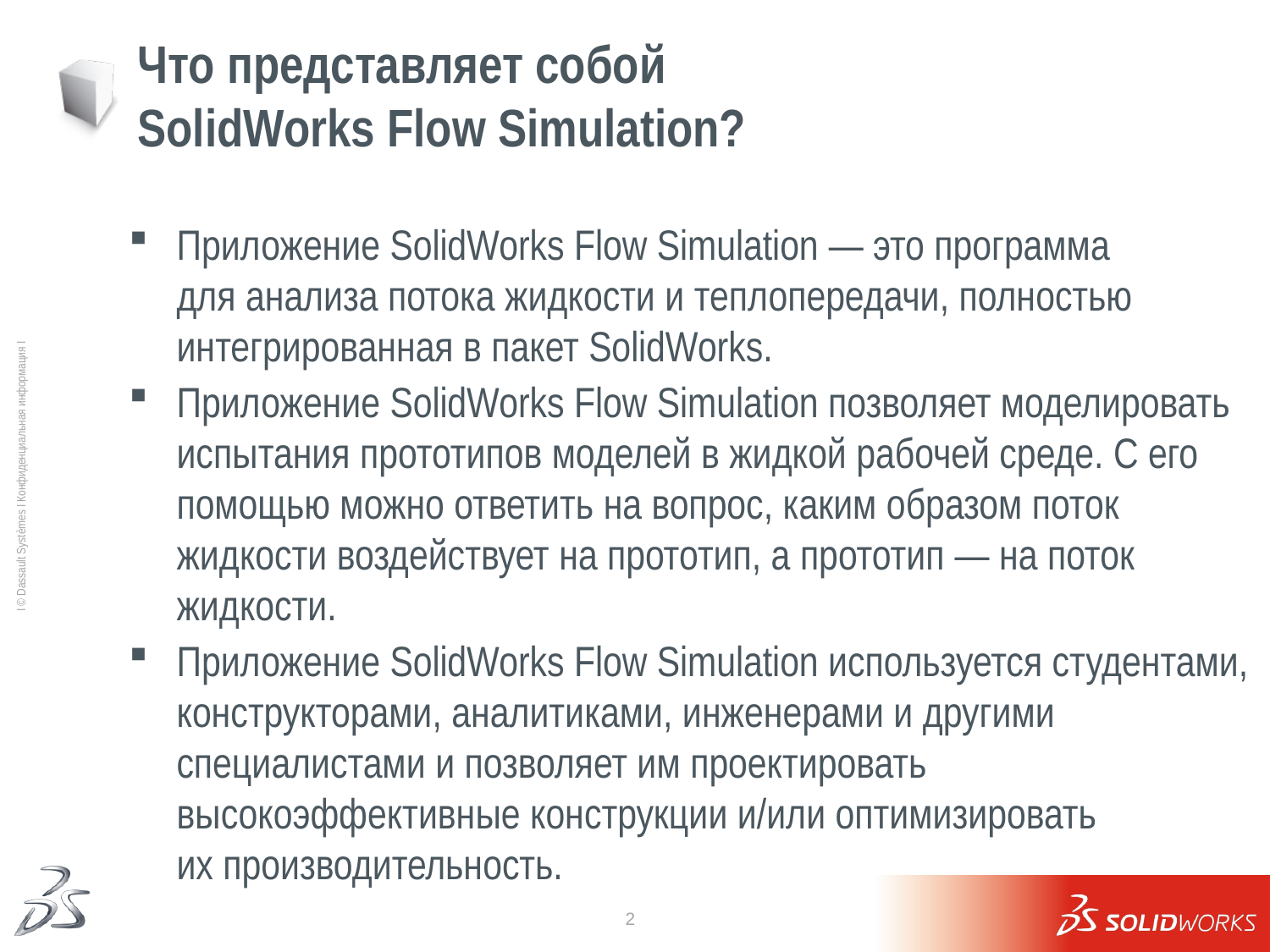

# Что представляет собой SolidWorks Flow Simulation?
Приложение SolidWorks Flow Simulation — это программа
для анализа потока жидкости и теплопередачи, полностью интегрированная в пакет SolidWorks.
Приложение SolidWorks Flow Simulation позволяет моделировать испытания прототипов моделей в жидкой рабочей среде. С его помощью можно ответить на вопрос, каким образом поток жидкости воздействует на прототип, а прототип — на поток жидкости.
Приложение SolidWorks Flow Simulation используется студентами, конструкторами, аналитиками, инженерами и другими специалистами и позволяет им проектировать высокоэффективные конструкции и/или оптимизировать
их производительность.